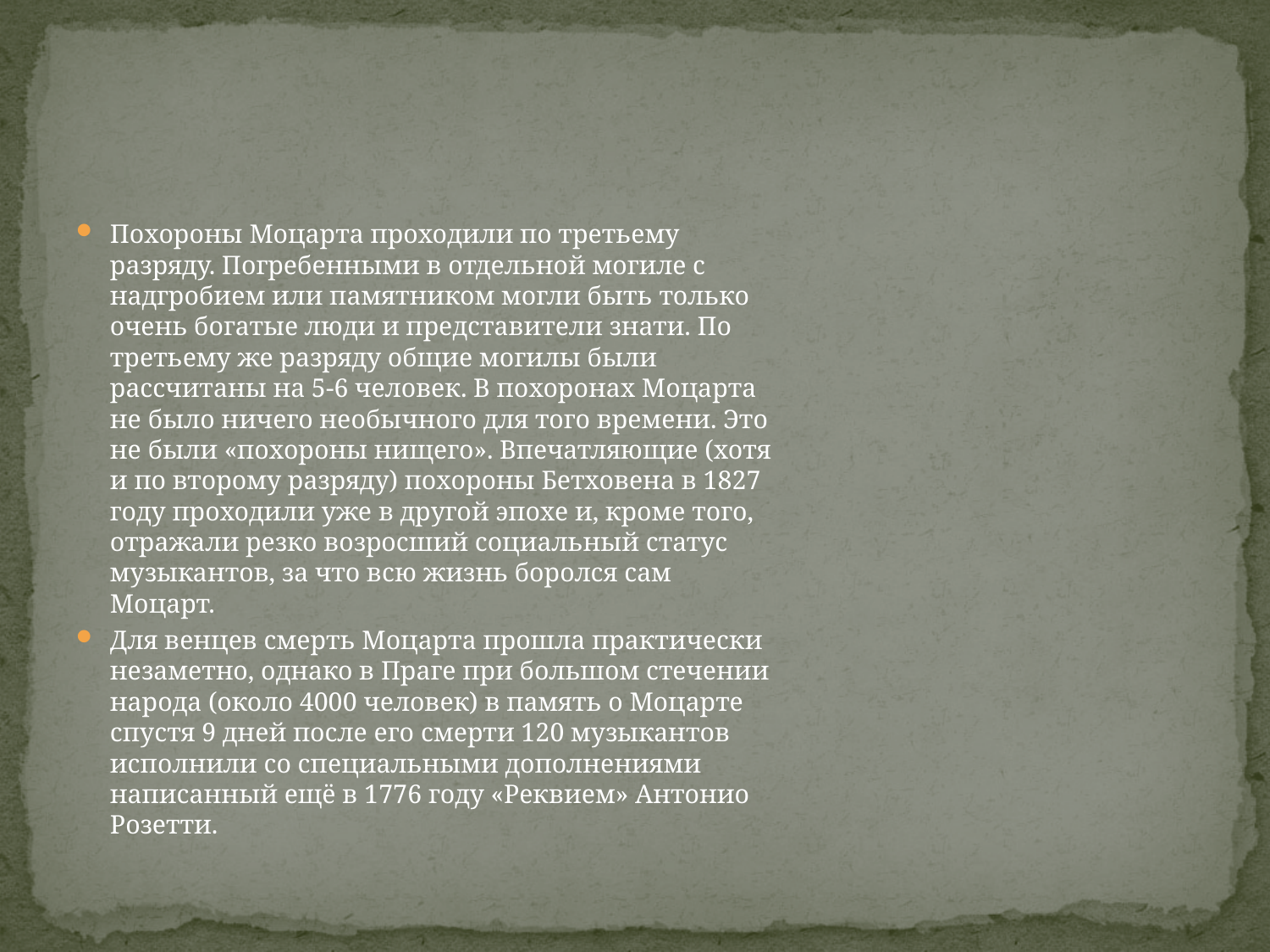

#
Похороны Моцарта проходили по третьему разряду. Погребенными в отдельной могиле с надгробием или памятником могли быть только очень богатые люди и представители знати. По третьему же разряду общие могилы были рассчитаны на 5-6 человек. В похоронах Моцарта не было ничего необычного для того времени. Это не были «похороны нищего». Впечатляющие (хотя и по второму разряду) похороны Бетховена в 1827 году проходили уже в другой эпохе и, кроме того, отражали резко возросший социальный статус музыкантов, за что всю жизнь боролся сам Моцарт.
Для венцев смерть Моцарта прошла практически незаметно, однако в Праге при большом стечении народа (около 4000 человек) в память о Моцарте спустя 9 дней после его смерти 120 музыкантов исполнили со специальными дополнениями написанный ещё в 1776 году «Реквием» Антонио Розетти.